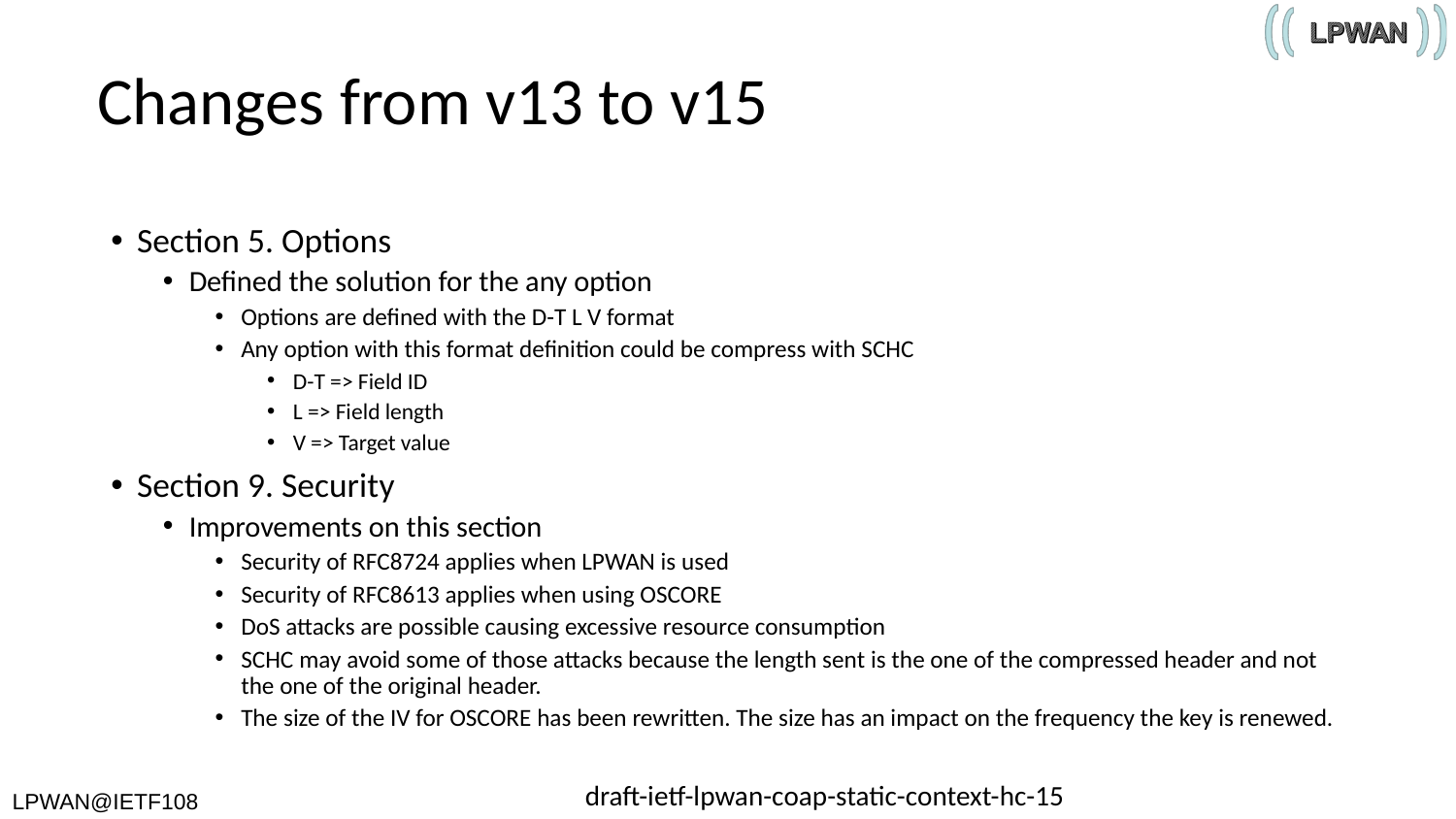

# Changes from v13 to v15
Section 5. Options
Defined the solution for the any option
Options are defined with the D-T L V format
Any option with this format definition could be compress with SCHC
D-T => Field ID
L => Field length
V => Target value
Section 9. Security
Improvements on this section
Security of RFC8724 applies when LPWAN is used
Security of RFC8613 applies when using OSCORE
DoS attacks are possible causing excessive resource consumption
SCHC may avoid some of those attacks because the length sent is the one of the compressed header and not the one of the original header.
The size of the IV for OSCORE has been rewritten. The size has an impact on the frequency the key is renewed.

draft-ietf-lpwan-coap-static-context-hc-15